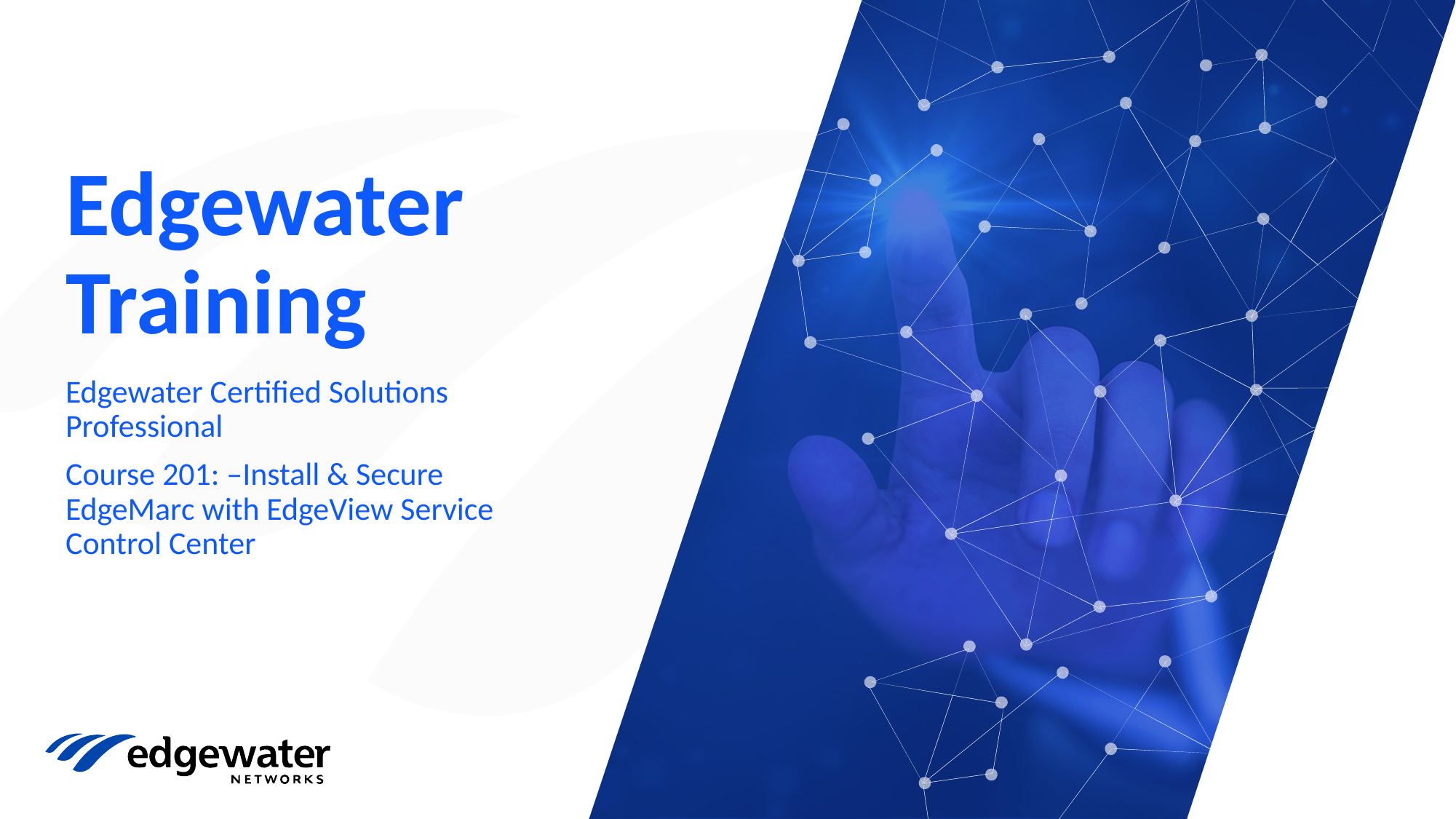

# Edgewater Training
Edgewater Certified Solutions Professional
Course 201: –Install & Secure EdgeMarc with EdgeView Service Control Center